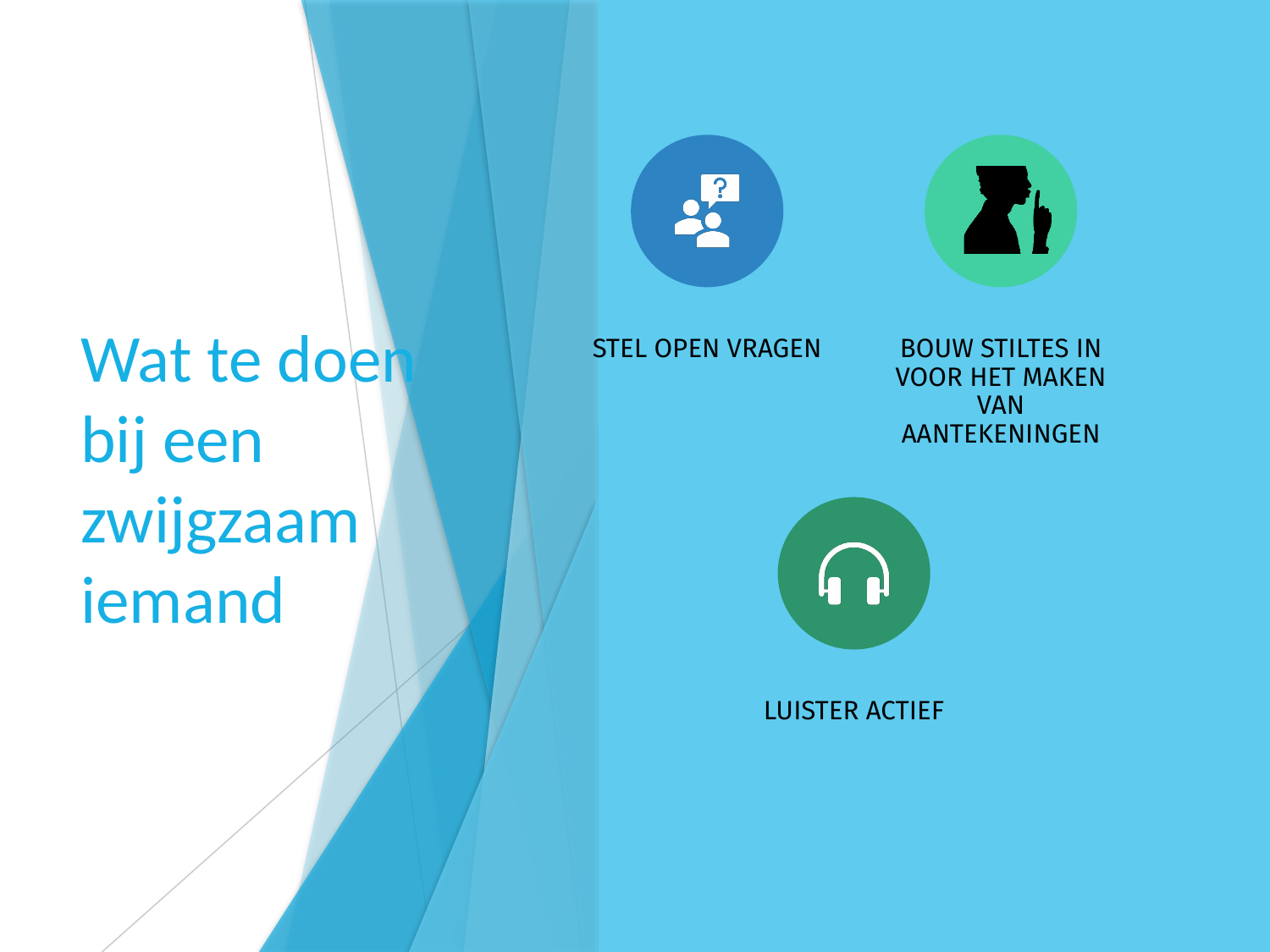

Stel open vragen
Bouw stiltes in voor het maken van aantekeningen
Luister actief
# Wat te doen bij een zwijgzaam iemand